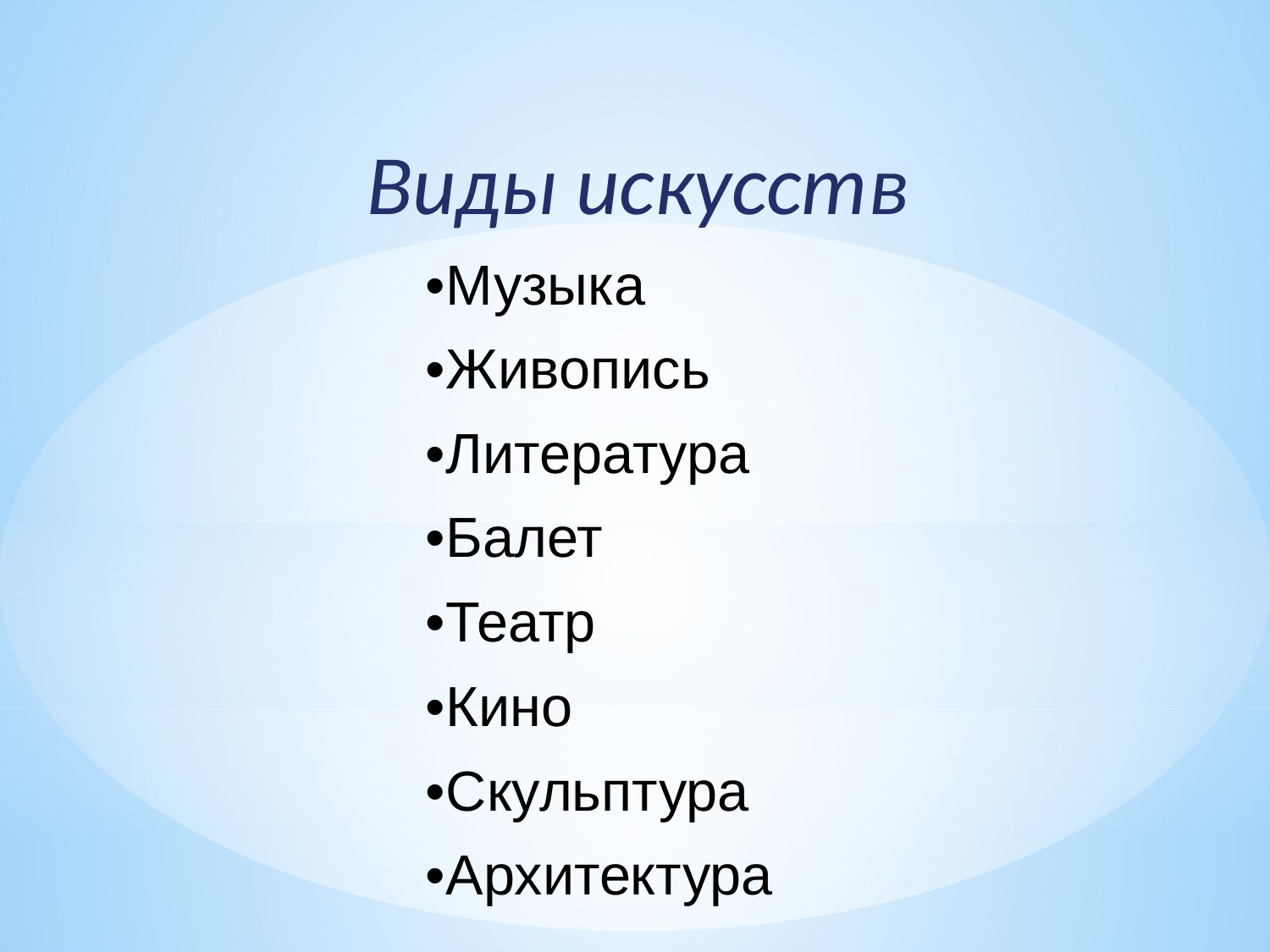

Виды искусств
                          •Музыка
                          •Живопись
                          •Литература
                          •Балет
                          •Театр
                          •Кино
                          •Скульптура
                          •Архитектура